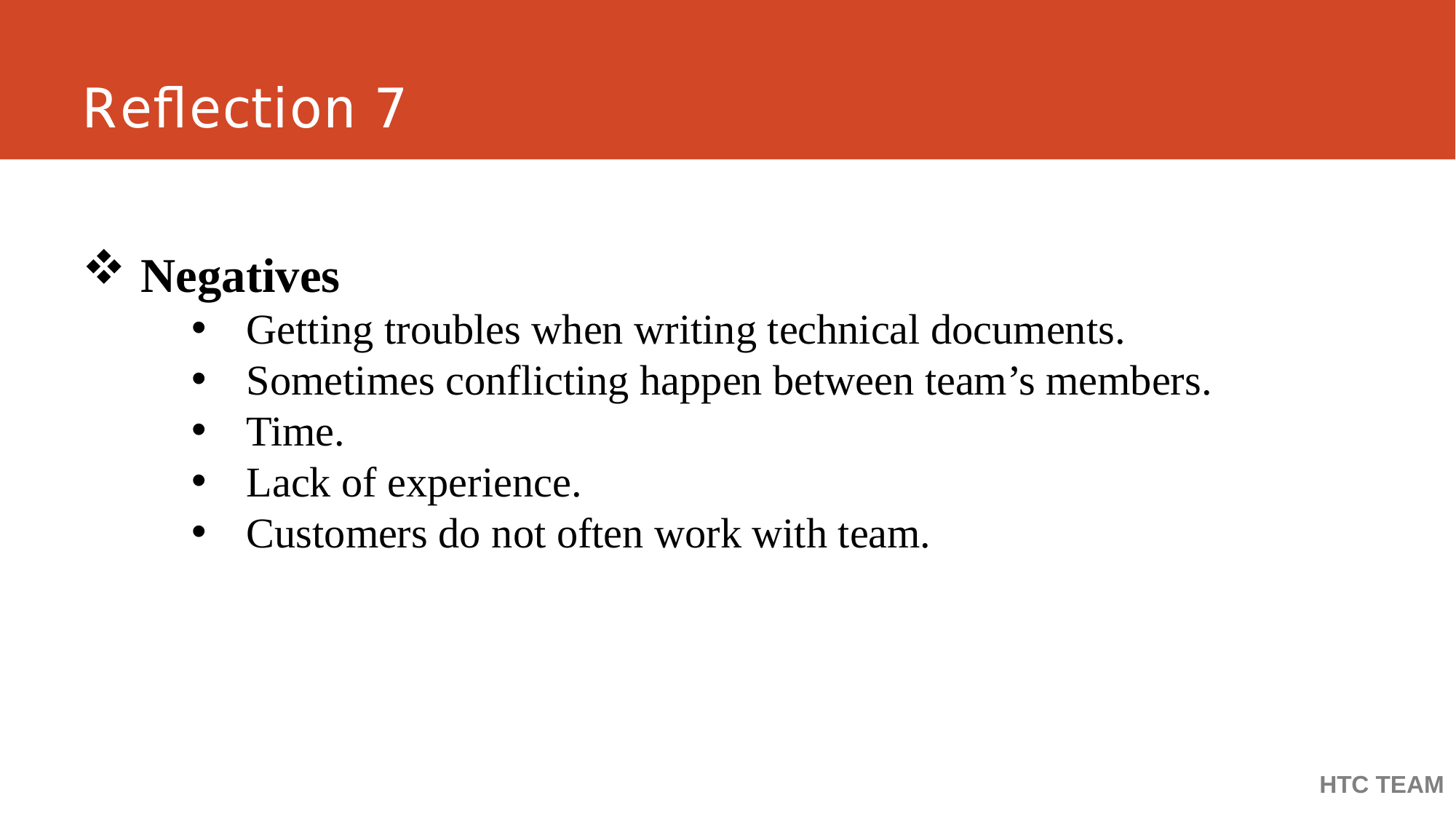

# Reflection 7
 Negatives
Getting troubles when writing technical documents.
Sometimes conflicting happen between team’s members.
Time.
Lack of experience.
Customers do not often work with team.
HTC TEAM